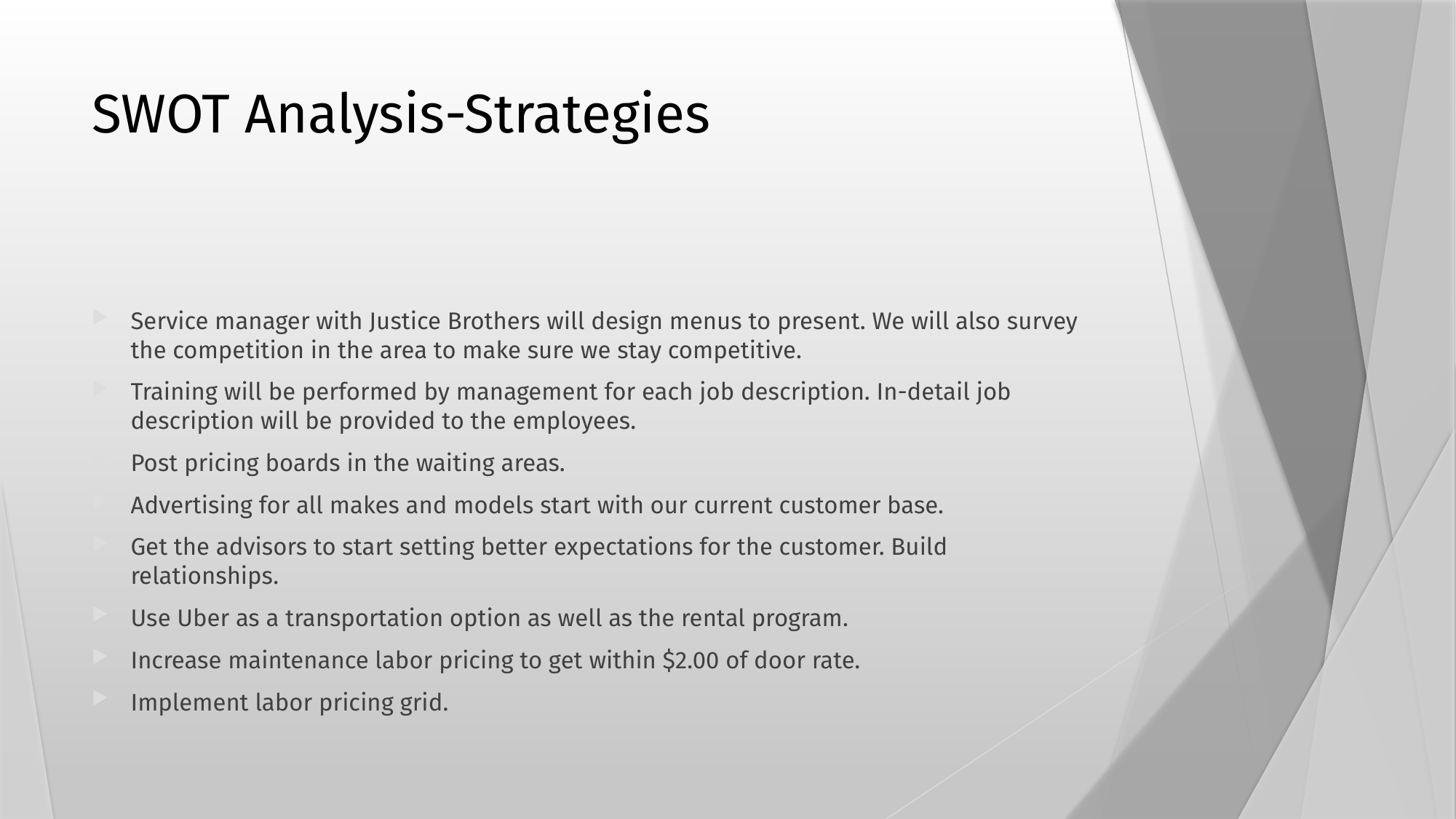

# SWOT Analysis-Strategies

Service manager with Justice Brothers will design menus to present. We will also survey the competition in the area to make sure we stay competitive.
Training will be performed by management for each job description. In-detail job description will be provided to the employees.
Post pricing boards in the waiting areas.
Advertising for all makes and models start with our current customer base.
Get the advisors to start setting better expectations for the customer. Build relationships.
Use Uber as a transportation option as well as the rental program.
Increase maintenance labor pricing to get within $2.00 of door rate.
Implement labor pricing grid.